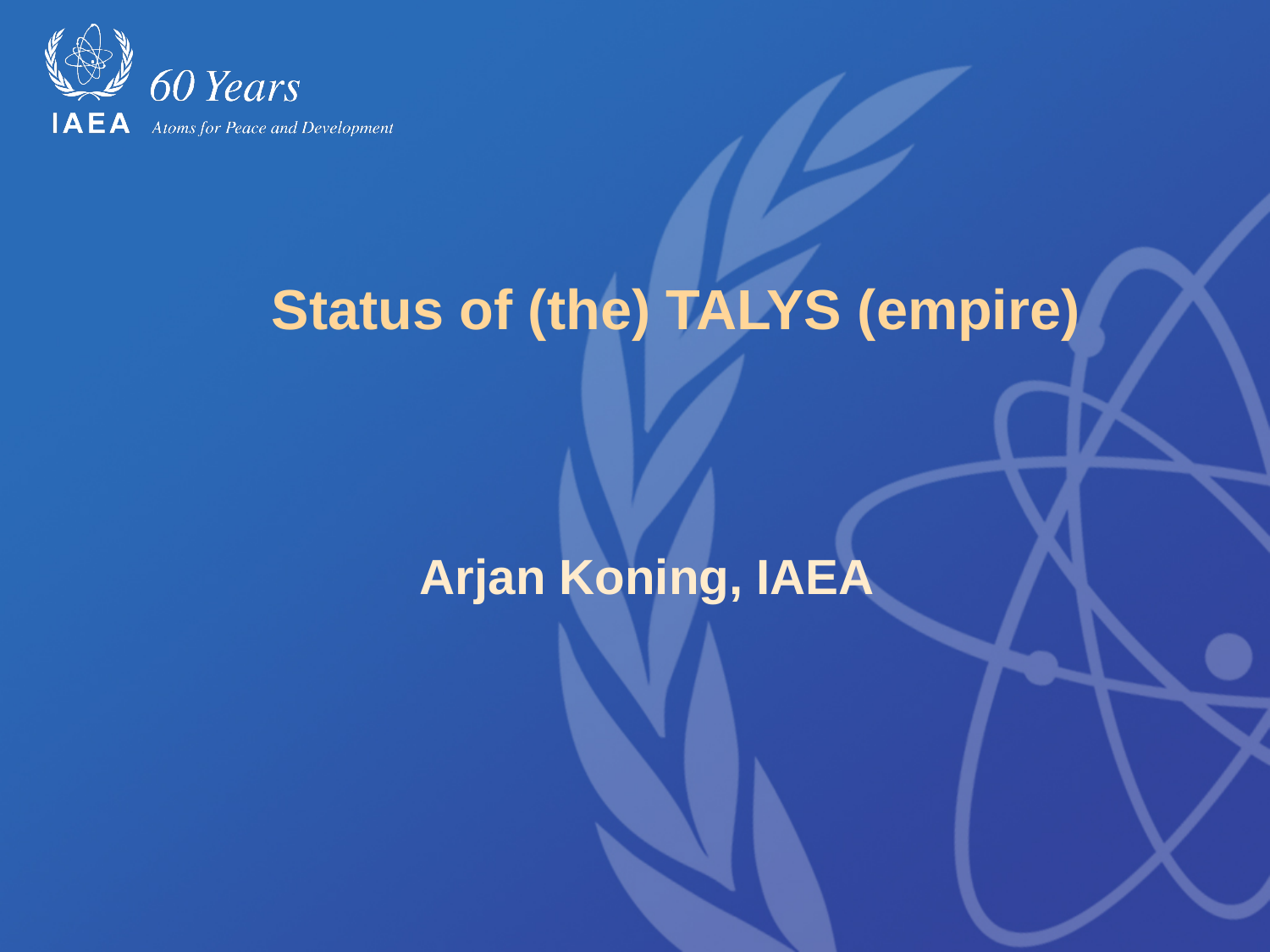

# Status of (the) TALYS (empire)
			Arjan Koning, IAEA